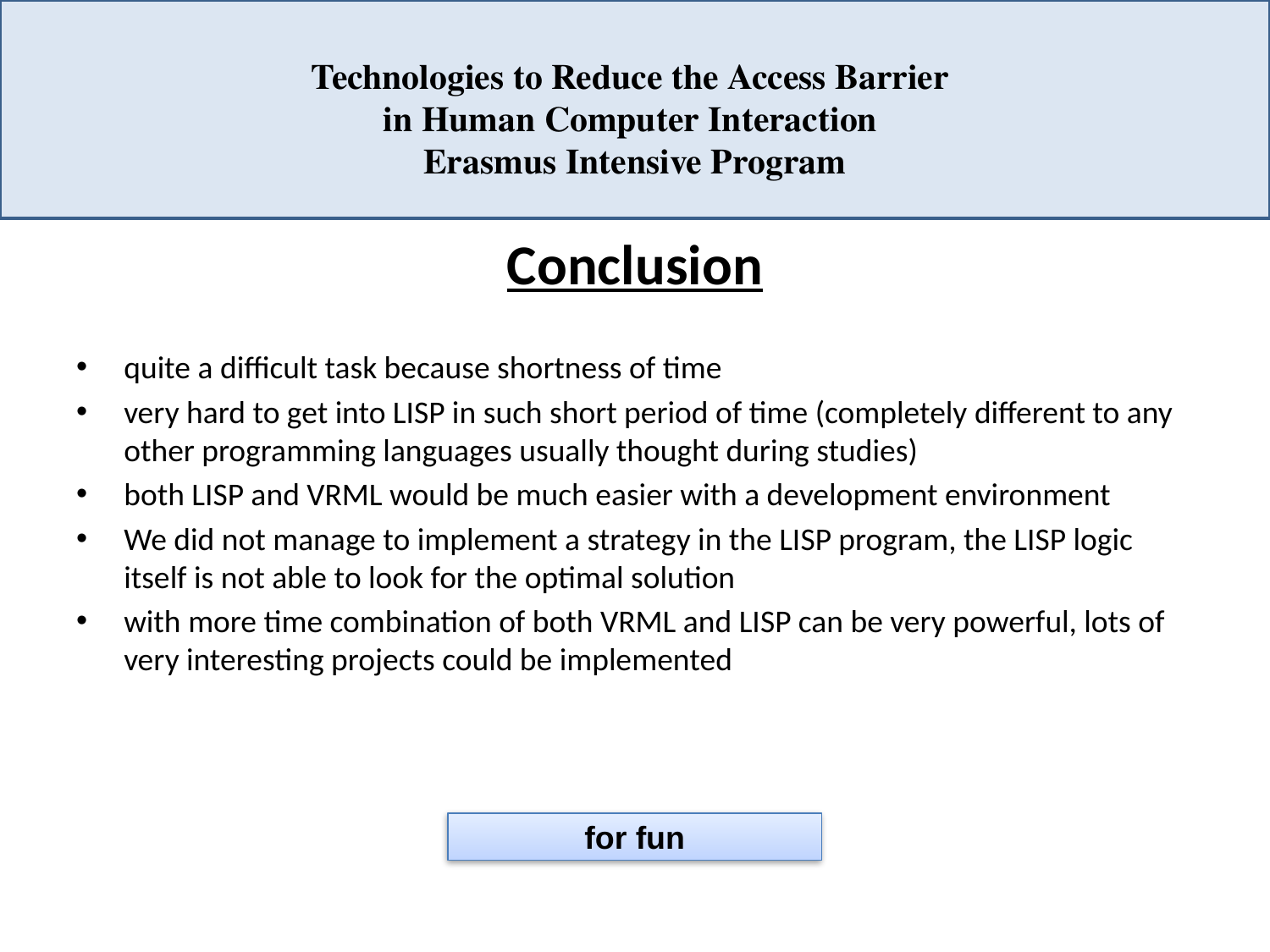

# Technologies to Reduce the Access Barrier in Human Computer Interaction Erasmus Intensive Program
Conclusion

quite a difficult task because shortness of time
very hard to get into LISP in such short period of time (completely different to any other programming languages usually thought during studies)
both LISP and VRML would be much easier with a development environment
We did not manage to implement a strategy in the LISP program, the LISP logic itself is not able to look for the optimal solution
with more time combination of both VRML and LISP can be very powerful, lots of very interesting projects could be implemented

for fun